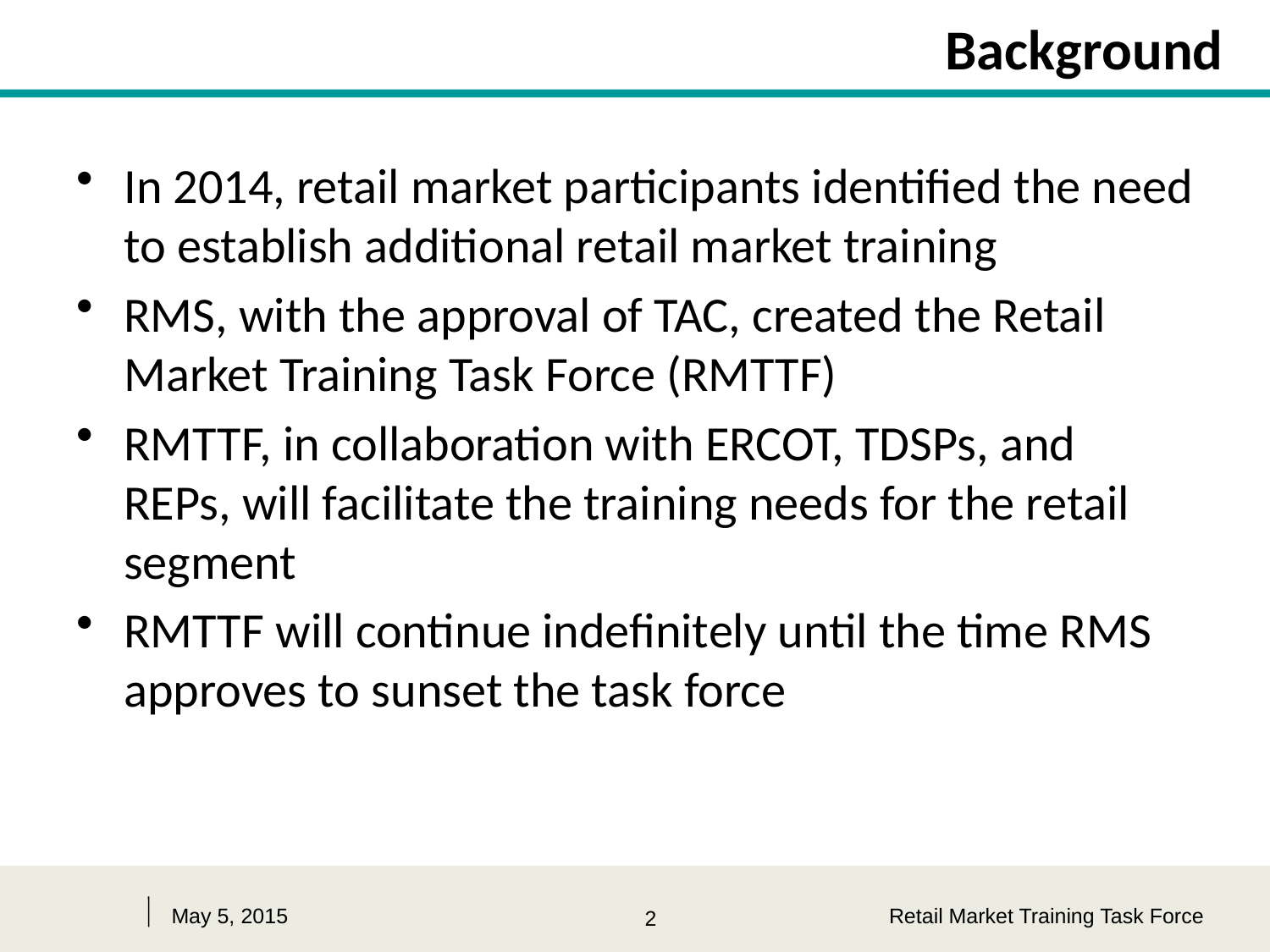

# Background
In 2014, retail market participants identified the need to establish additional retail market training
RMS, with the approval of TAC, created the Retail Market Training Task Force (RMTTF)
RMTTF, in collaboration with ERCOT, TDSPs, and REPs, will facilitate the training needs for the retail segment
RMTTF will continue indefinitely until the time RMS approves to sunset the task force

May 5, 2015
Retail Market Training Task Force